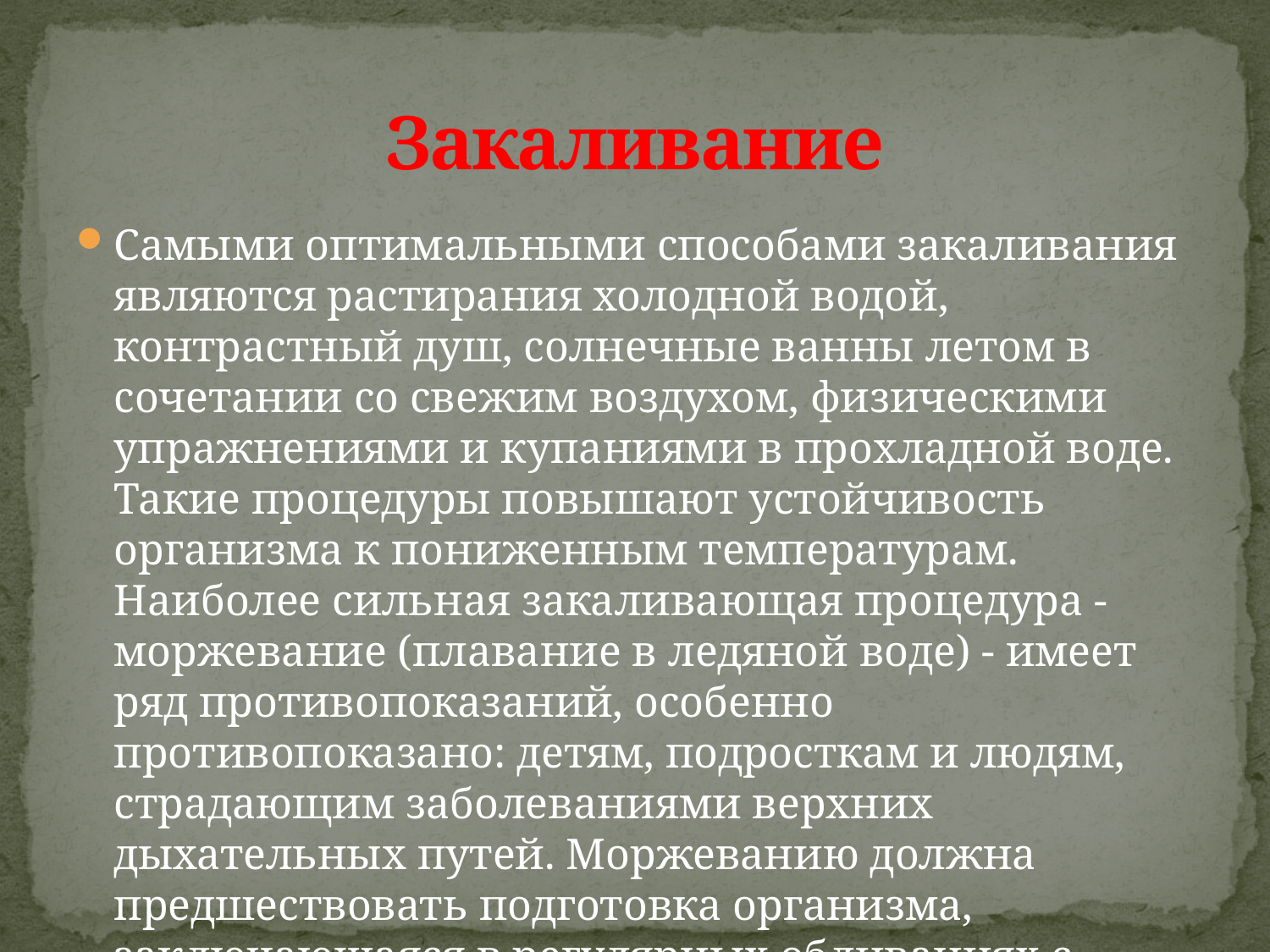

# Закаливание
Самыми оптимальными способами закаливания являются растирания холодной водой, контрастный душ, солнечные ванны летом в сочетании со свежим воздухом, физическими упражнениями и купаниями в прохладной воде. Такие процедуры повышают устойчивость организма к пониженным температурам. Наиболее сильная закаливающая процедура - моржевание (плавание в ледяной воде) - имеет ряд противопоказаний, особенно противопоказано: детям, подросткам и людям, страдающим заболеваниями верхних дыхательных путей. Моржеванию должна предшествовать подготовка организма, заключающаяся в регулярных обливаниях с постепенным снижением температуры воды.